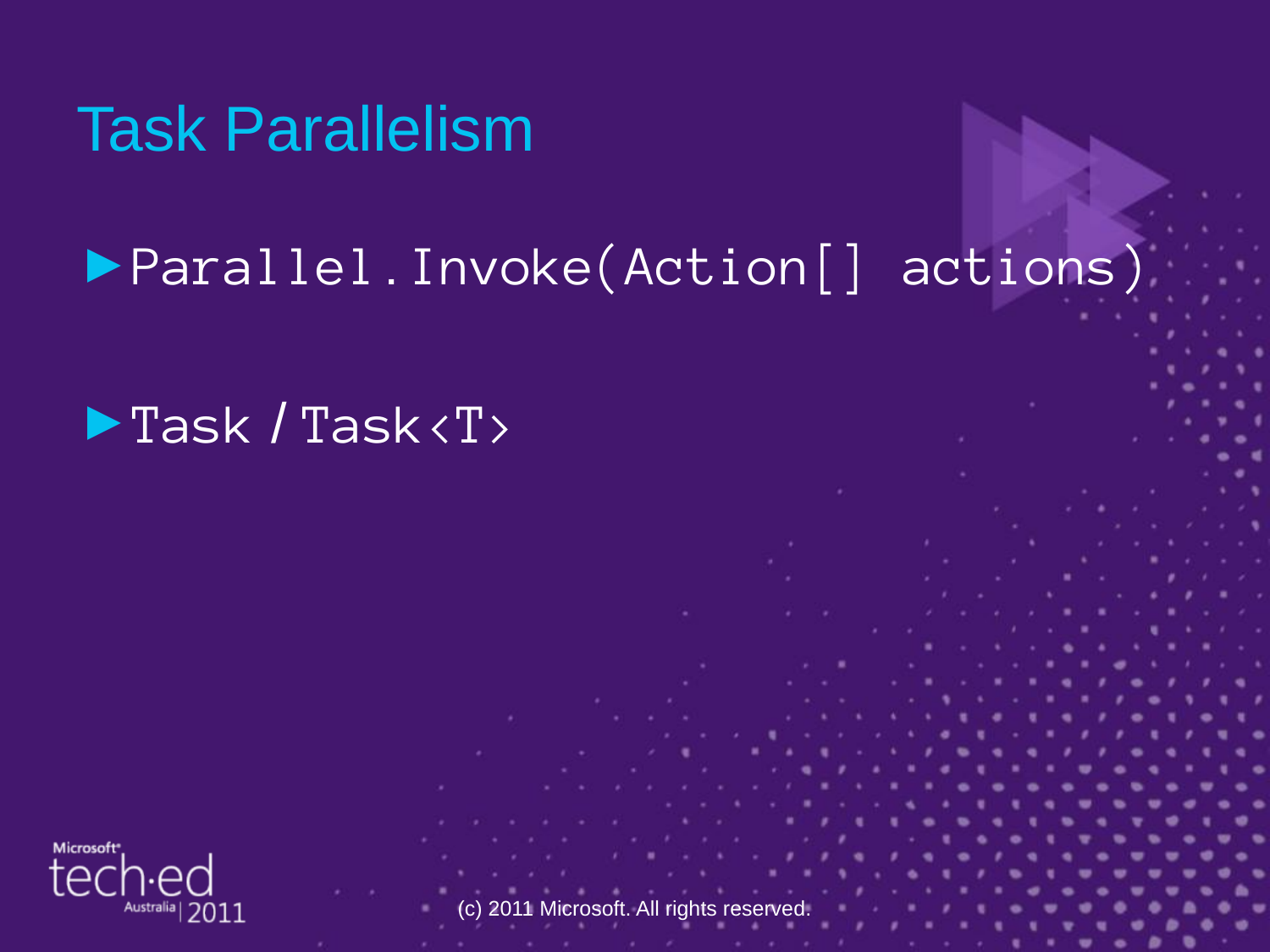

# Task Parallelism
Parallel.Invoke(Action[] actions)

Task / Task<T>
(c) 2011 Microsoft. All rights reserved.